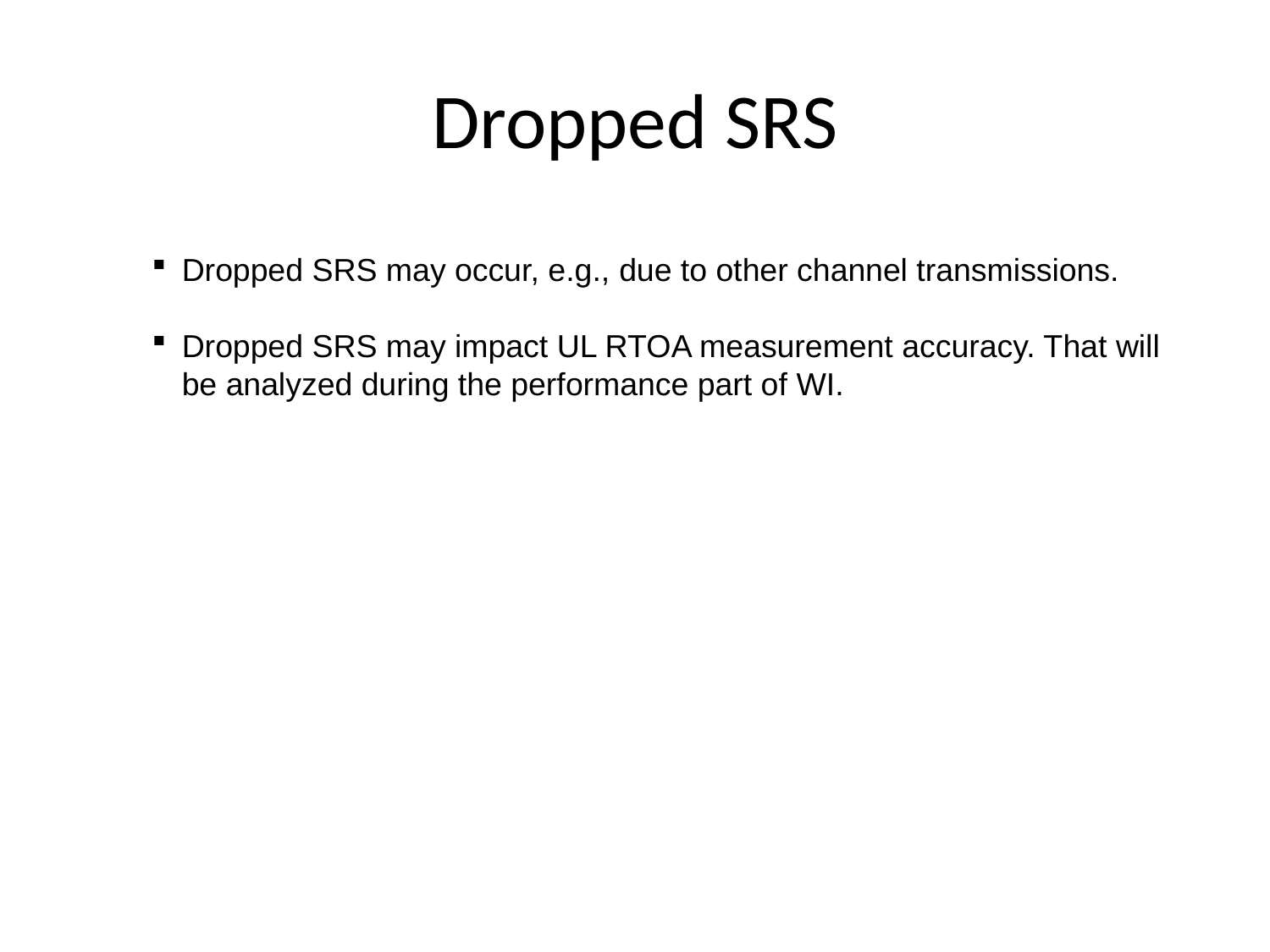

# Dropped SRS
Dropped SRS may occur, e.g., due to other channel transmissions.

Dropped SRS may impact UL RTOA measurement accuracy. That will be analyzed during the performance part of WI.